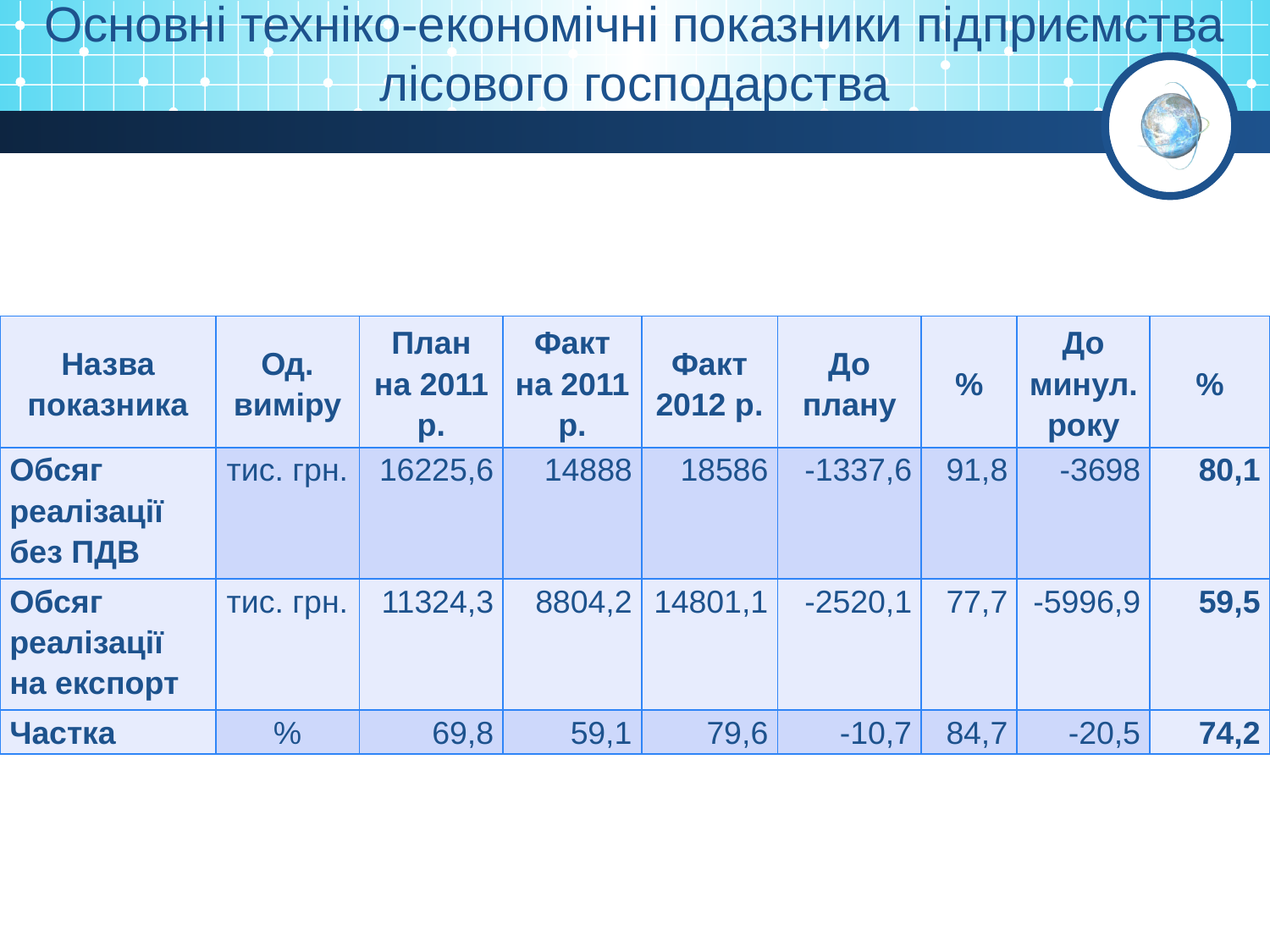

Основні техніко-економічні показники підприємства лісового господарства
| Назва показника | Од. виміру | План на 2011 р. | Факт на 2011 р. | Факт 2012 р. | До плану | % | До минул. року | % |
| --- | --- | --- | --- | --- | --- | --- | --- | --- |
| Обсяг реалізації без ПДВ | тис. грн. | 16225,6 | 14888 | 18586 | -1337,6 | 91,8 | -3698 | 80,1 |
| Обсяг реалізації на експорт | тис. грн. | 11324,3 | 8804,2 | 14801,1 | -2520,1 | 77,7 | -5996,9 | 59,5 |
| Частка | % | 69,8 | 59,1 | 79,6 | -10,7 | 84,7 | -20,5 | 74,2 |